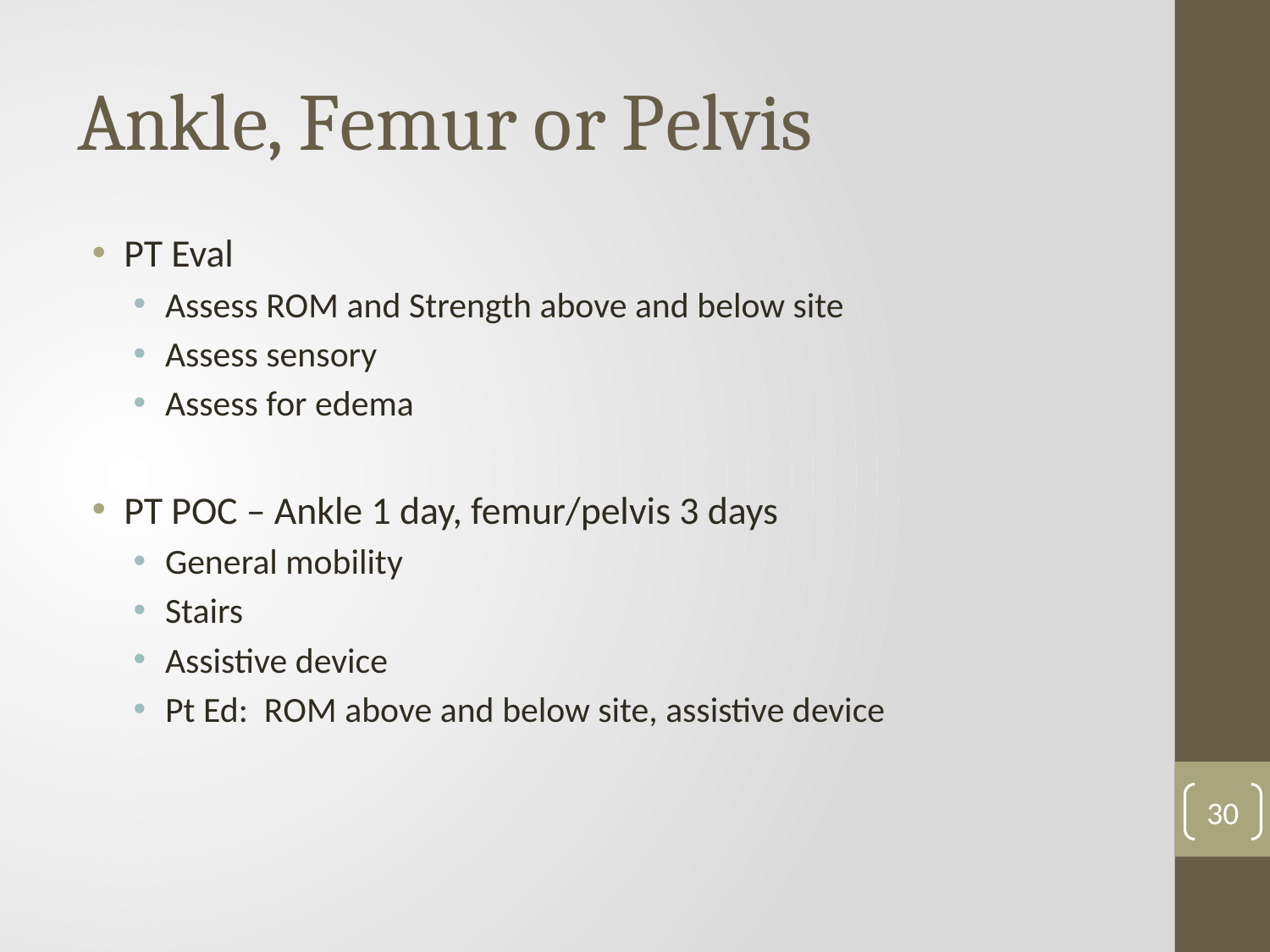

# Ankle, Femur or Pelvis
PT Eval
Assess ROM and Strength above and below site
Assess sensory
Assess for edema

PT POC – Ankle 1 day, femur/pelvis 3 days
General mobility
Stairs
Assistive device
Pt Ed:  ROM above and below site, assistive device
30